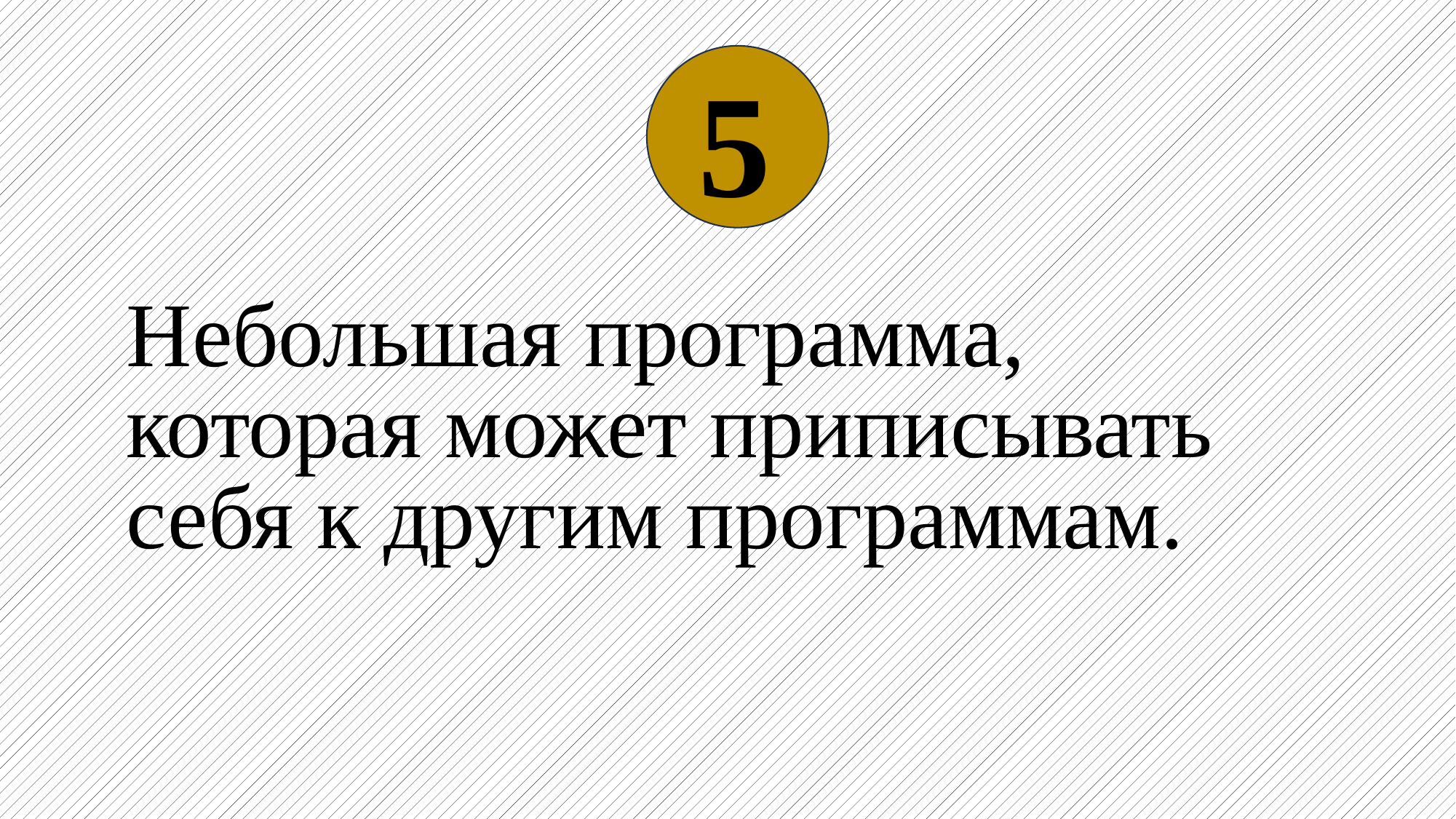

5
Небольшая программа, которая может приписывать себя к другим программам.